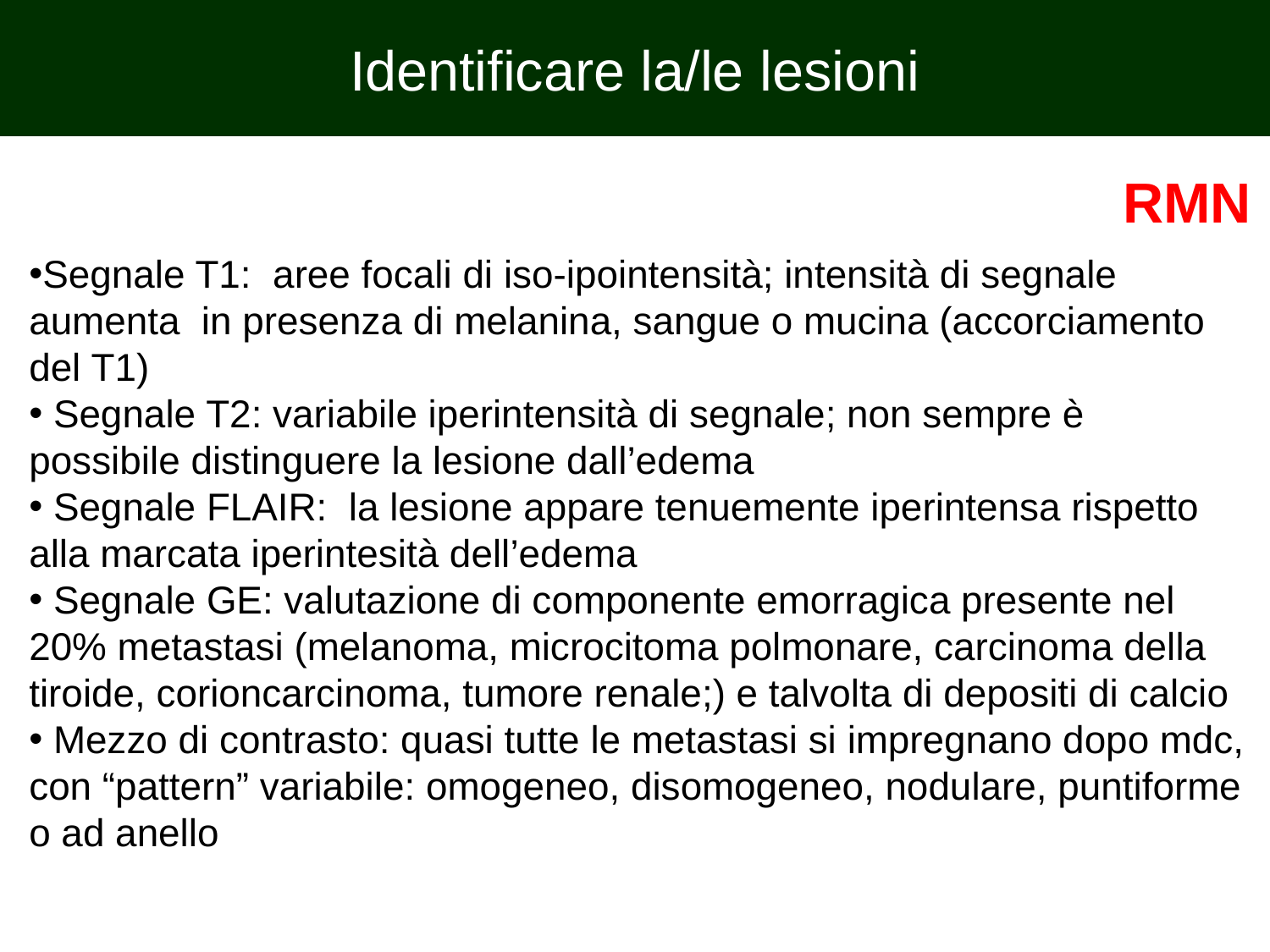

# Identificare la/le lesioni
RMN
Segnale T1:  aree focali di iso-ipointensità; intensità di segnale aumenta  in presenza di melanina, sangue o mucina (accorciamento del T1)
 Segnale T2: variabile iperintensità di segnale; non sempre è possibile distinguere la lesione dall’edema
 Segnale FLAIR:  la lesione appare tenuemente iperintensa rispetto alla marcata iperintesità dell’edema
 Segnale GE: valutazione di componente emorragica presente nel 20% metastasi (melanoma, microcitoma polmonare, carcinoma della tiroide, corioncarcinoma, tumore renale;) e talvolta di depositi di calcio
 Mezzo di contrasto: quasi tutte le metastasi si impregnano dopo mdc, con “pattern” variabile: omogeneo, disomogeneo, nodulare, puntiforme o ad anello